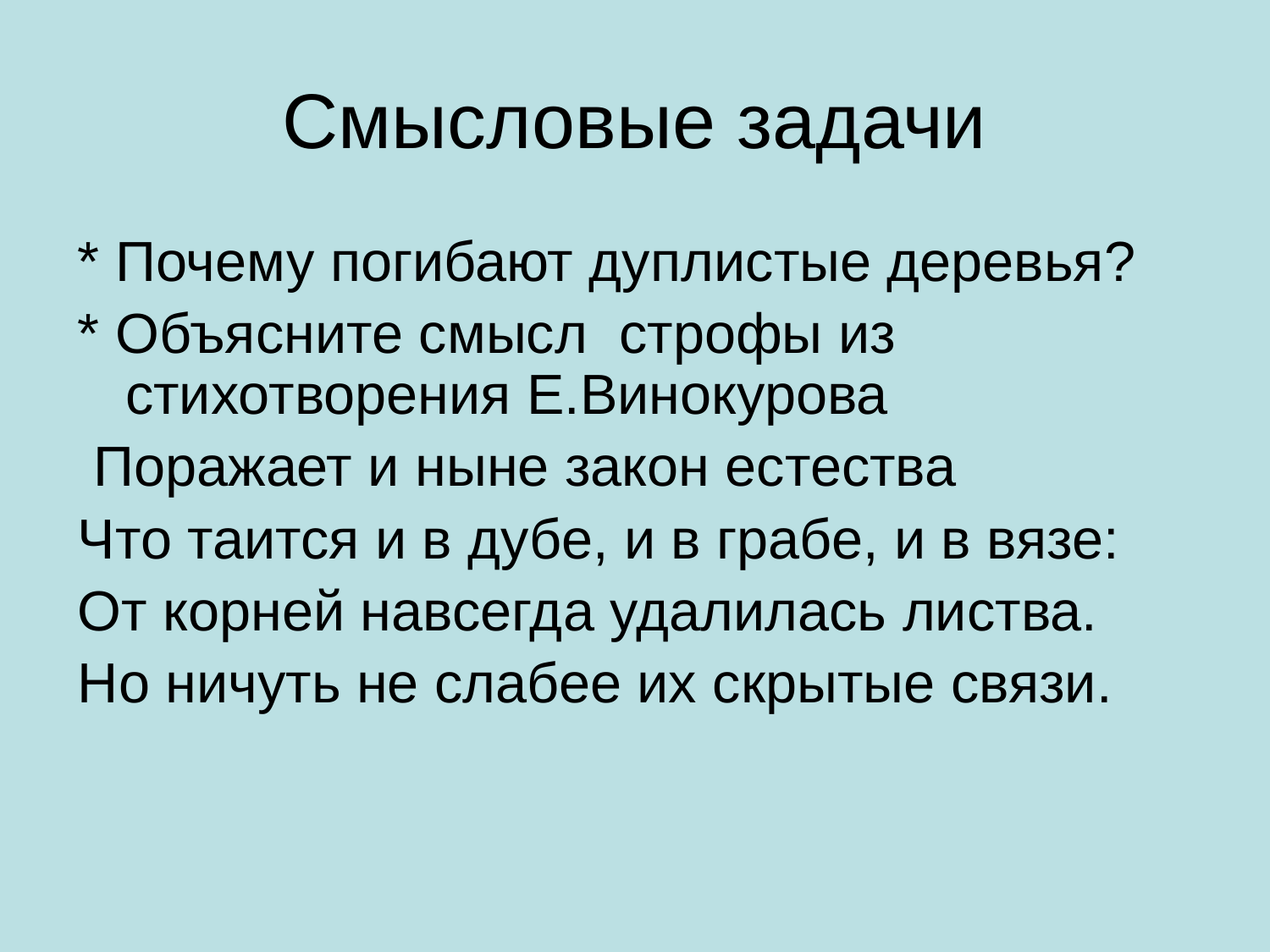

# Смысловые задачи
* Почему погибают дуплистые деревья?
* Объясните смысл  строфы из стихотворения Е.Винокурова
 Поражает и ныне закон естества
Что таится и в дубе, и в грабе, и в вязе:
От корней навсегда удалилась листва.
Но ничуть не слабее их скрытые связи.